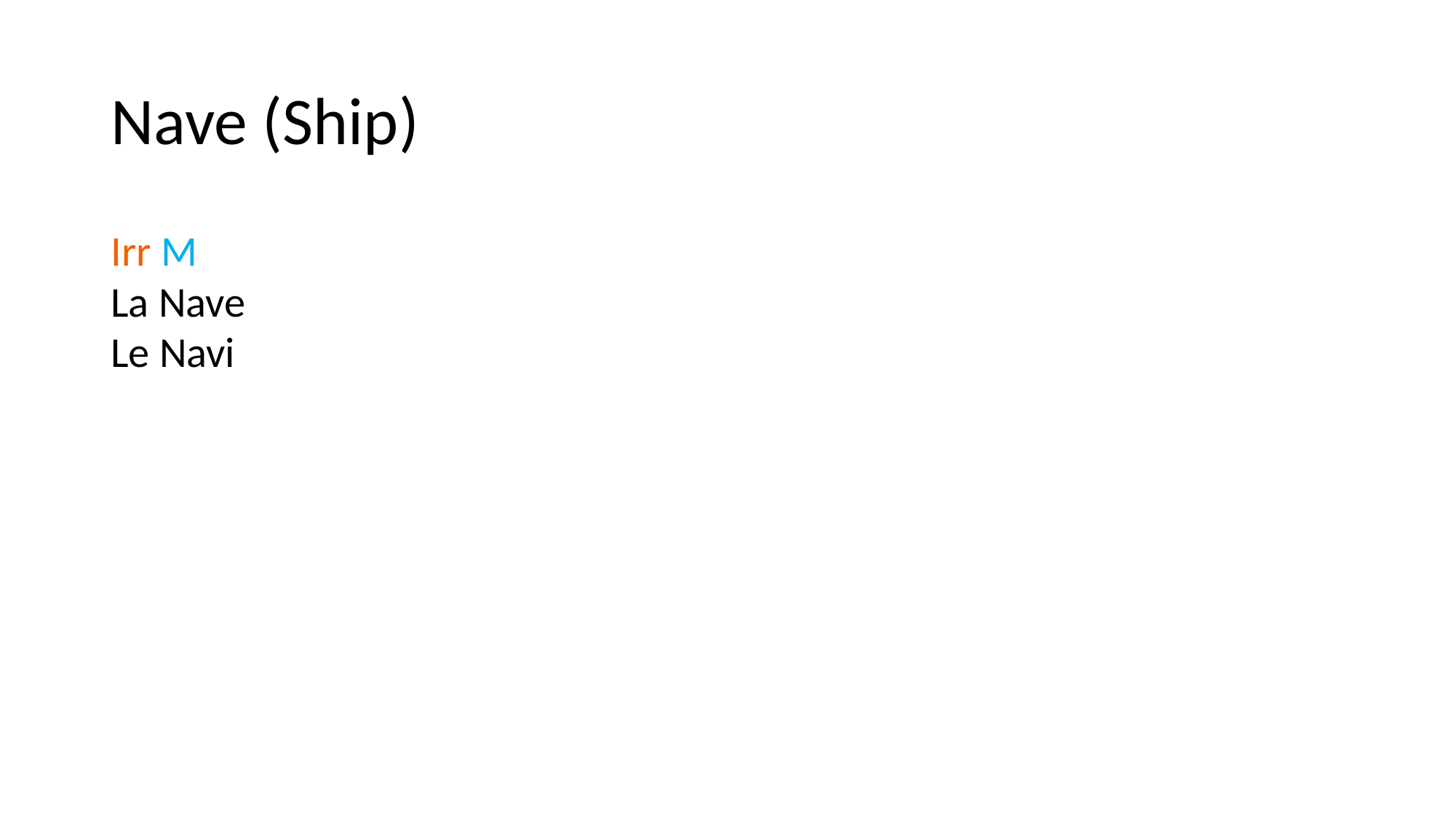

# Nave (Ship)
Irr M
La Nave
Le Navi